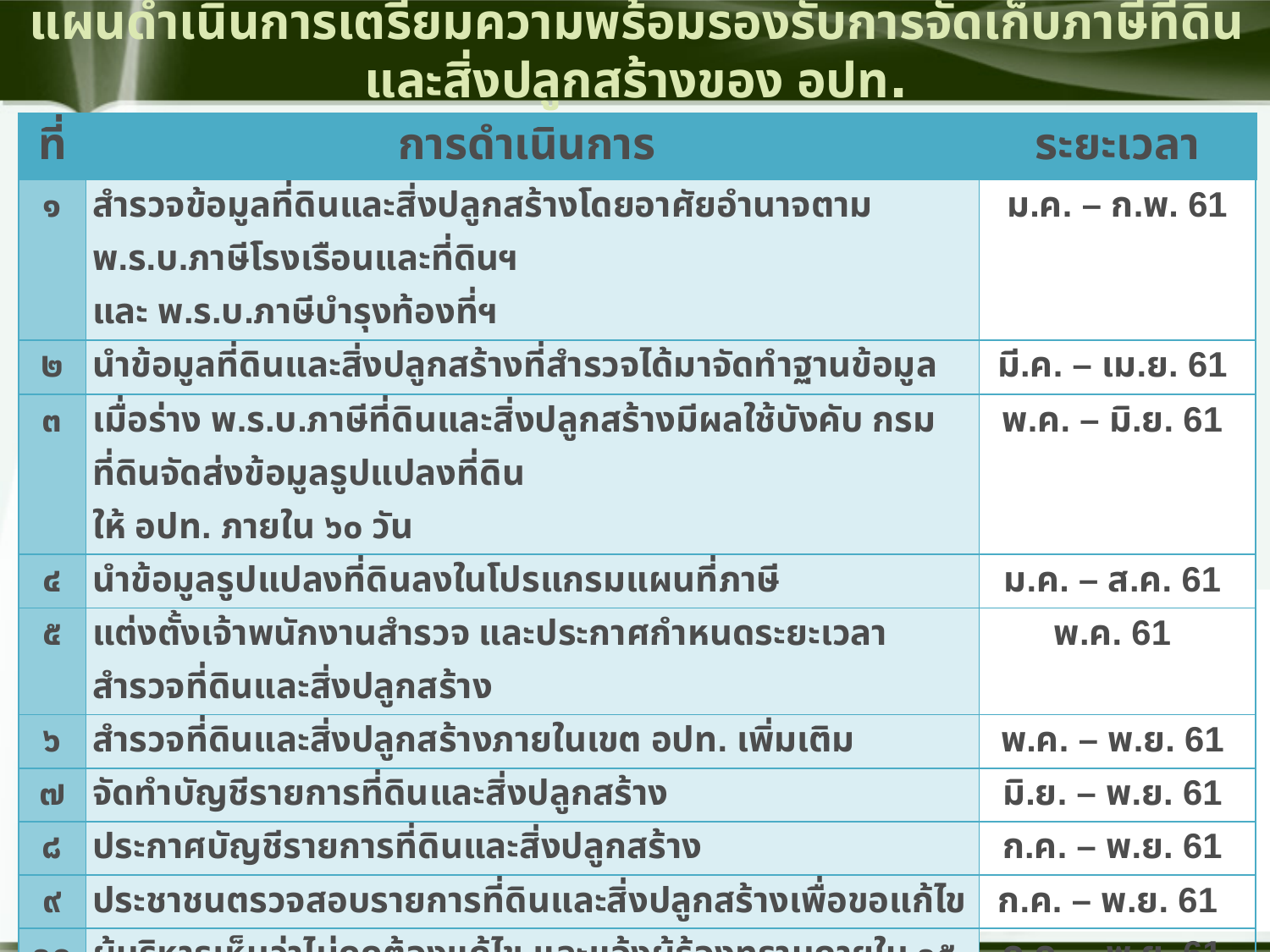

# แผนดำเนินการเตรียมความพร้อมรองรับการจัดเก็บภาษีที่ดินและสิ่งปลูกสร้างของ อปท.
| ที่ | การดำเนินการ | ระยะเวลา |
| --- | --- | --- |
| ๑ | สำรวจข้อมูลที่ดินและสิ่งปลูกสร้างโดยอาศัยอำนาจตาม พ.ร.บ.ภาษีโรงเรือนและที่ดินฯ และ พ.ร.บ.ภาษีบำรุงท้องที่ฯ | ม.ค. – ก.พ. 61 |
| ๒ | นำข้อมูลที่ดินและสิ่งปลูกสร้างที่สำรวจได้มาจัดทำฐานข้อมูล | มี.ค. – เม.ย. 61 |
| ๓ | เมื่อร่าง พ.ร.บ.ภาษีที่ดินและสิ่งปลูกสร้างมีผลใช้บังคับ กรมที่ดินจัดส่งข้อมูลรูปแปลงที่ดิน ให้ อปท. ภายใน ๖๐ วัน | พ.ค. – มิ.ย. 61 |
| ๔ | นำข้อมูลรูปแปลงที่ดินลงในโปรแกรมแผนที่ภาษี | ม.ค. – ส.ค. 61 |
| ๕ | แต่งตั้งเจ้าพนักงานสำรวจ และประกาศกำหนดระยะเวลาสำรวจที่ดินและสิ่งปลูกสร้าง | พ.ค. 61 |
| ๖ | สำรวจที่ดินและสิ่งปลูกสร้างภายในเขต อปท. เพิ่มเติม | พ.ค. – พ.ย. 61 |
| ๗ | จัดทำบัญชีรายการที่ดินและสิ่งปลูกสร้าง | มิ.ย. – พ.ย. 61 |
| ๘ | ประกาศบัญชีรายการที่ดินและสิ่งปลูกสร้าง | ก.ค. – พ.ย. 61 |
| ๙ | ประชาชนตรวจสอบรายการที่ดินและสิ่งปลูกสร้างเพื่อขอแก้ไข | ก.ค. – พ.ย. 61 |
| ๑๐ | ผู้บริหารเห็นว่าไม่ถูกต้องแก้ไข และแจ้งผู้ร้องทราบภายใน ๑๕ วัน | ก.ค. – พ.ย. 61 |
| ๑๑ | กรมธนารักษ์จัดส่งข้อมูลราคาประเมินให้ อปท. ก่อนวันที่ ๑ ก.พ. | ธ.ค. – ม.ค. 61 |
| ๑๒ | อปท. ประกาศราคาประเมิน อัตราภาษีที่จัดเก็บ | ธ.ค. 61 – ม.ค. 62 |
| ๑๓ | แจ้งการประเมิน | ก.พ. 62 |
| ๑๔ | ผู้เสียภาษีชำระภาษีภายในเดือนเมษายน | ก.พ. – เม.ย. 62 |